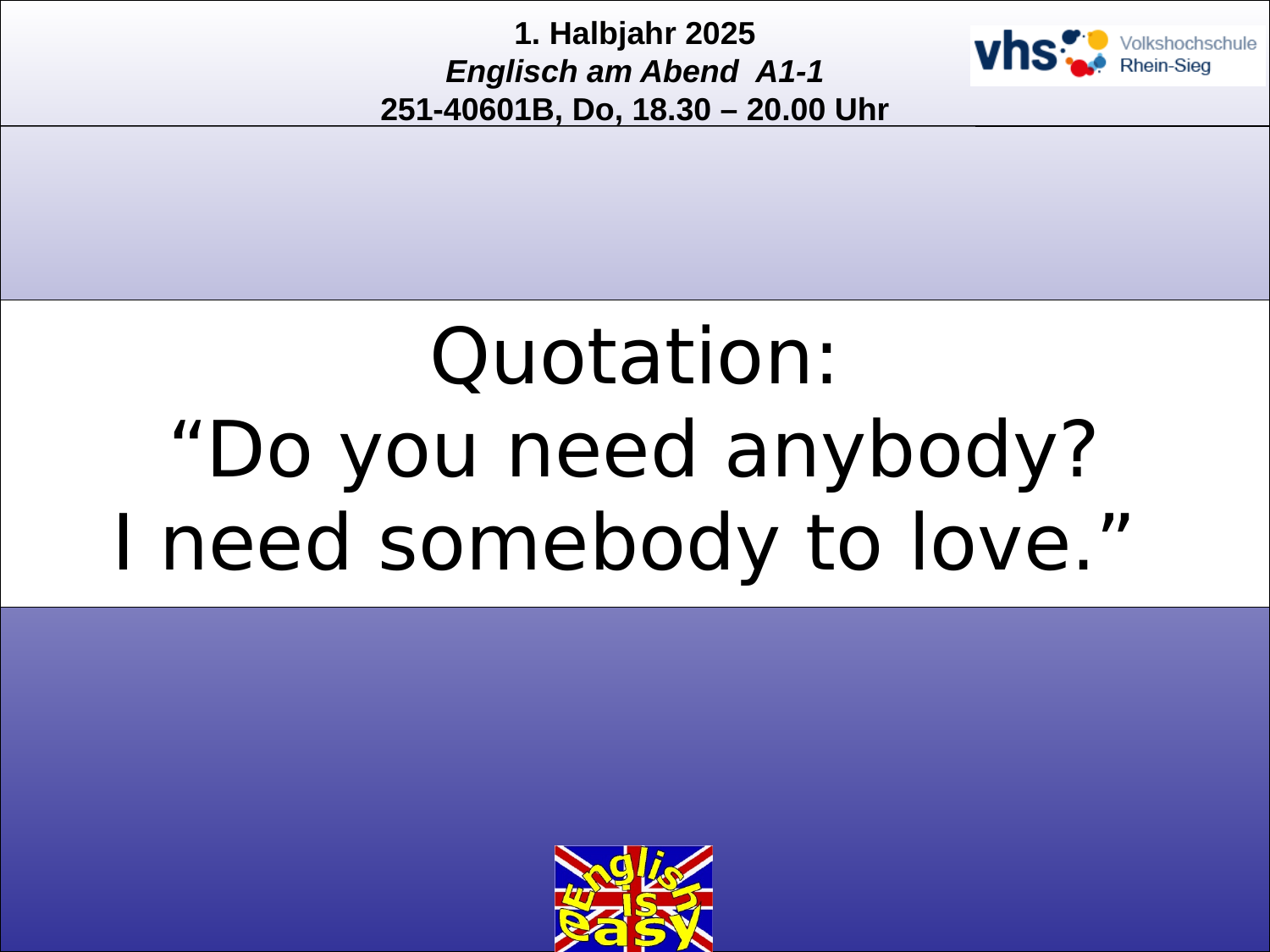

Quotation:
“Do you need anybody?
I need somebody to love.”